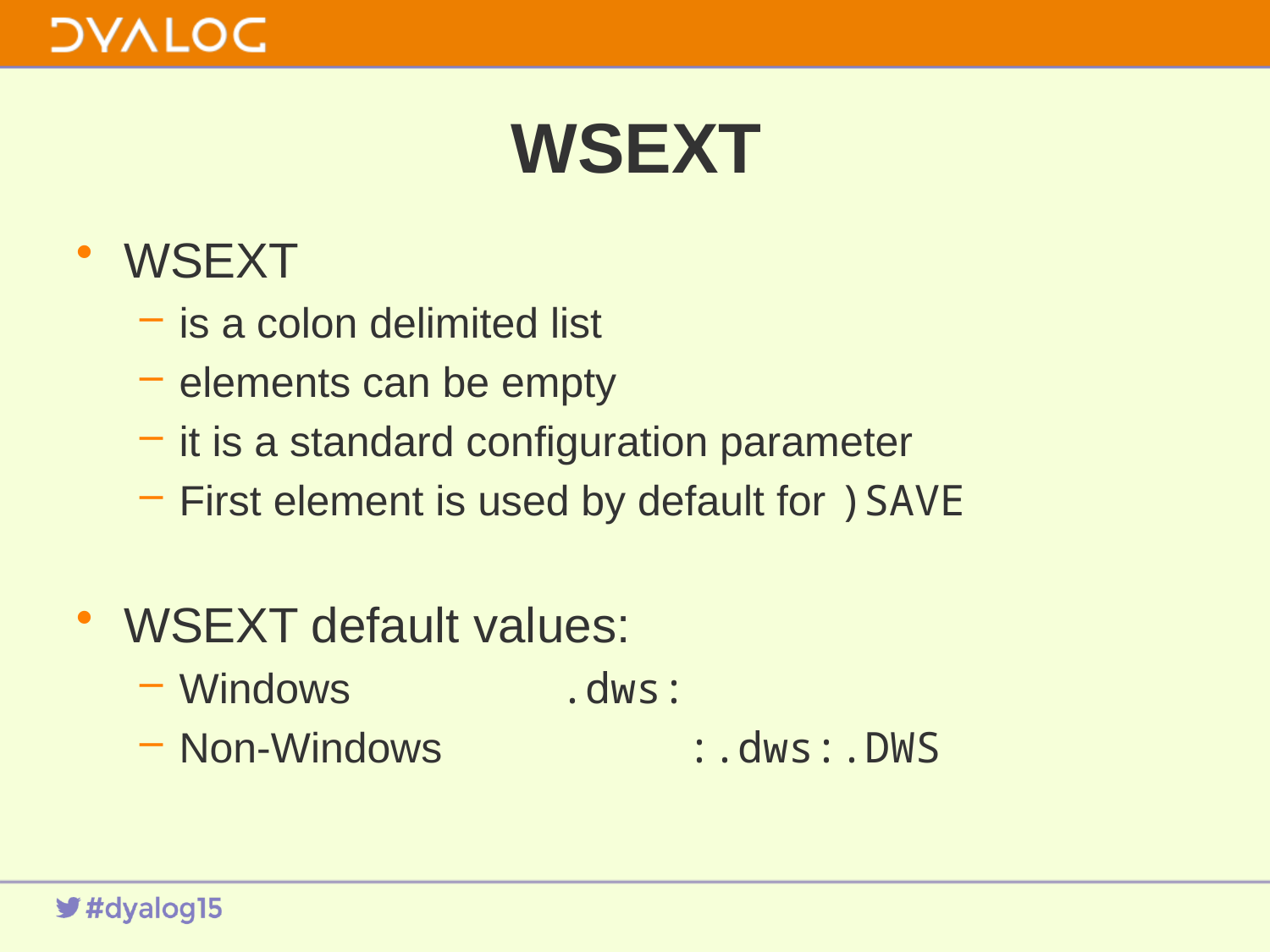

# WSEXT
WSEXT
is a colon delimited list
elements can be empty
it is a standard configuration parameter
First element is used by default for )SAVE

WSEXT default values:
Windows		.dws:
Non-Windows		:.dws:.DWS